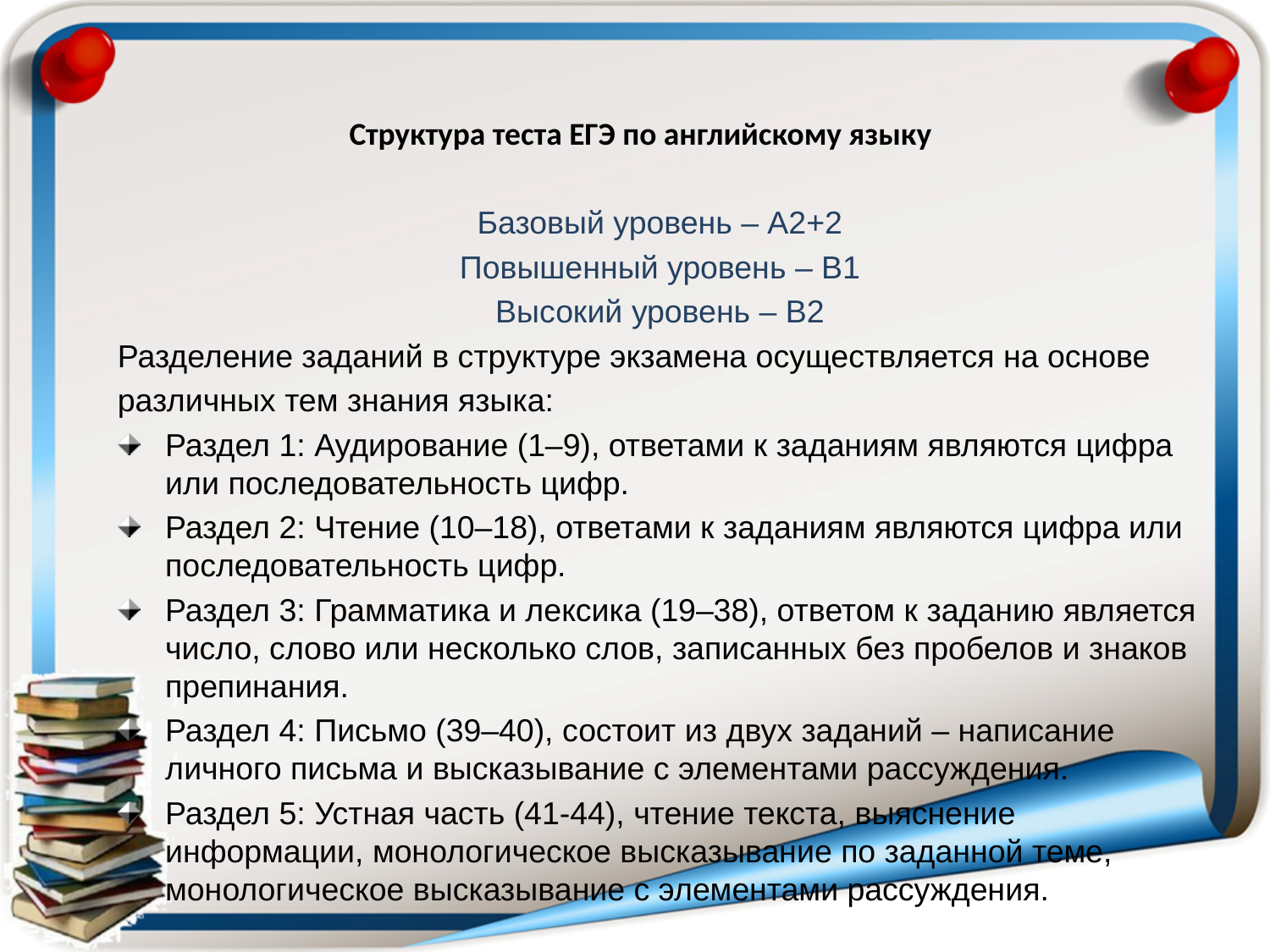

# Структура теста ЕГЭ по английскому языку
Базовый уровень – A2+2
Повышенный уровень – В1
Высокий уровень – В2
Разделение заданий в структуре экзамена осуществляется на основе
различных тем знания языка:
Раздел 1: Аудирование (1–9), ответами к заданиям являются цифра или последовательность цифр.
Раздел 2: Чтение (10–18), ответами к заданиям являются цифра или последовательность цифр.
Раздел 3: Грамматика и лексика (19–38), ответом к заданию является число, слово или несколько слов, записанных без пробелов и знаков препинания.
Раздел 4: Письмо (39–40), состоит из двух заданий – написание личного письма и высказывание с элементами рассуждения.
Раздел 5: Устная часть (41-44), чтение текста, выяснение информации, монологическое высказывание по заданной теме, монологическое высказывание с элементами рассуждения.